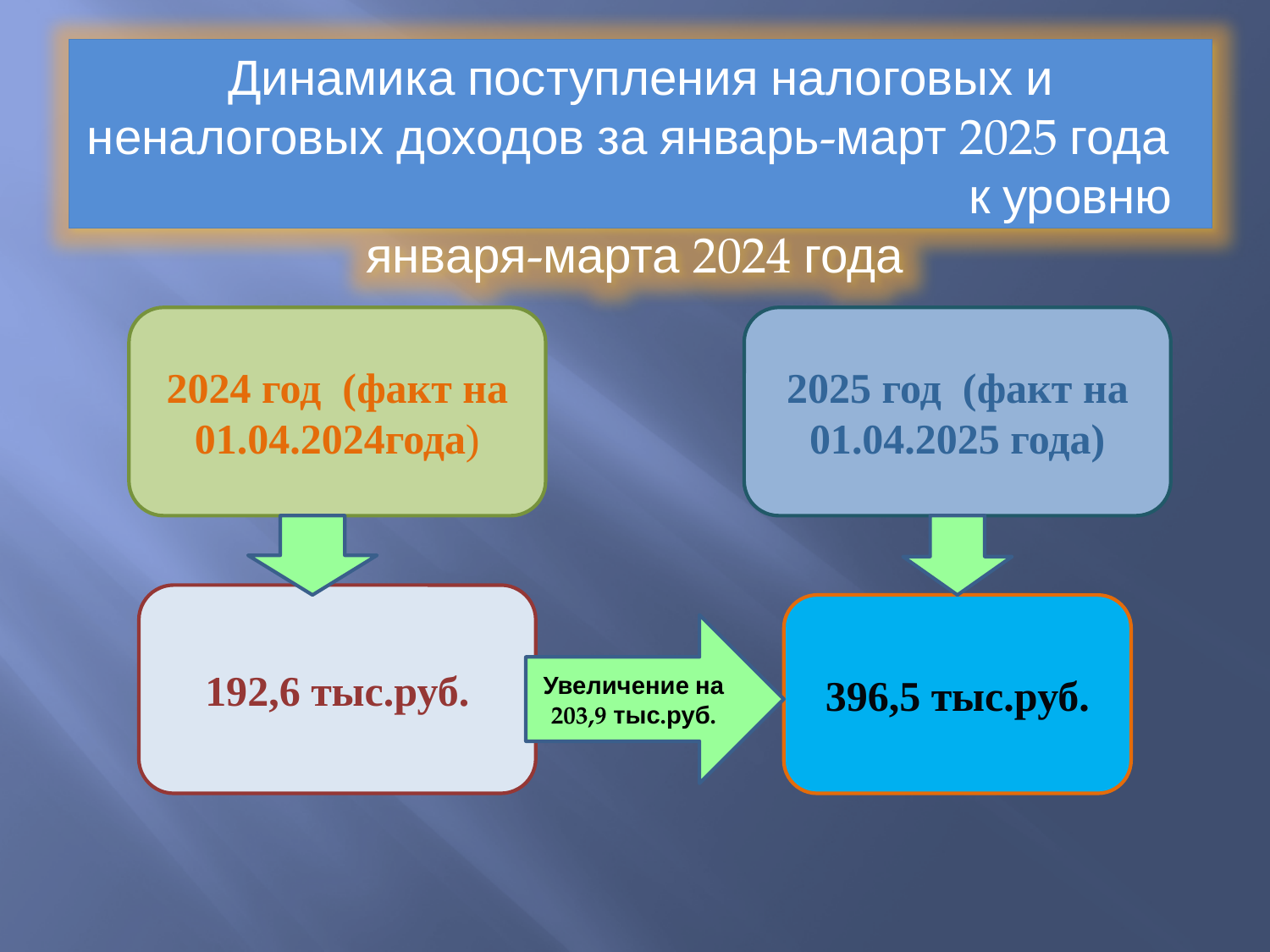

Динамика поступления налоговых и неналоговых доходов за январь-март 2025 года                                                                         к уровню января-марта 2024 года
2024 год  (факт на 01.04.2024года)
2025 год  (факт на 01.04.2025 года)

192,6 тыс.руб.
396,5 тыс.руб.
Увеличение на 203,9 тыс.руб.